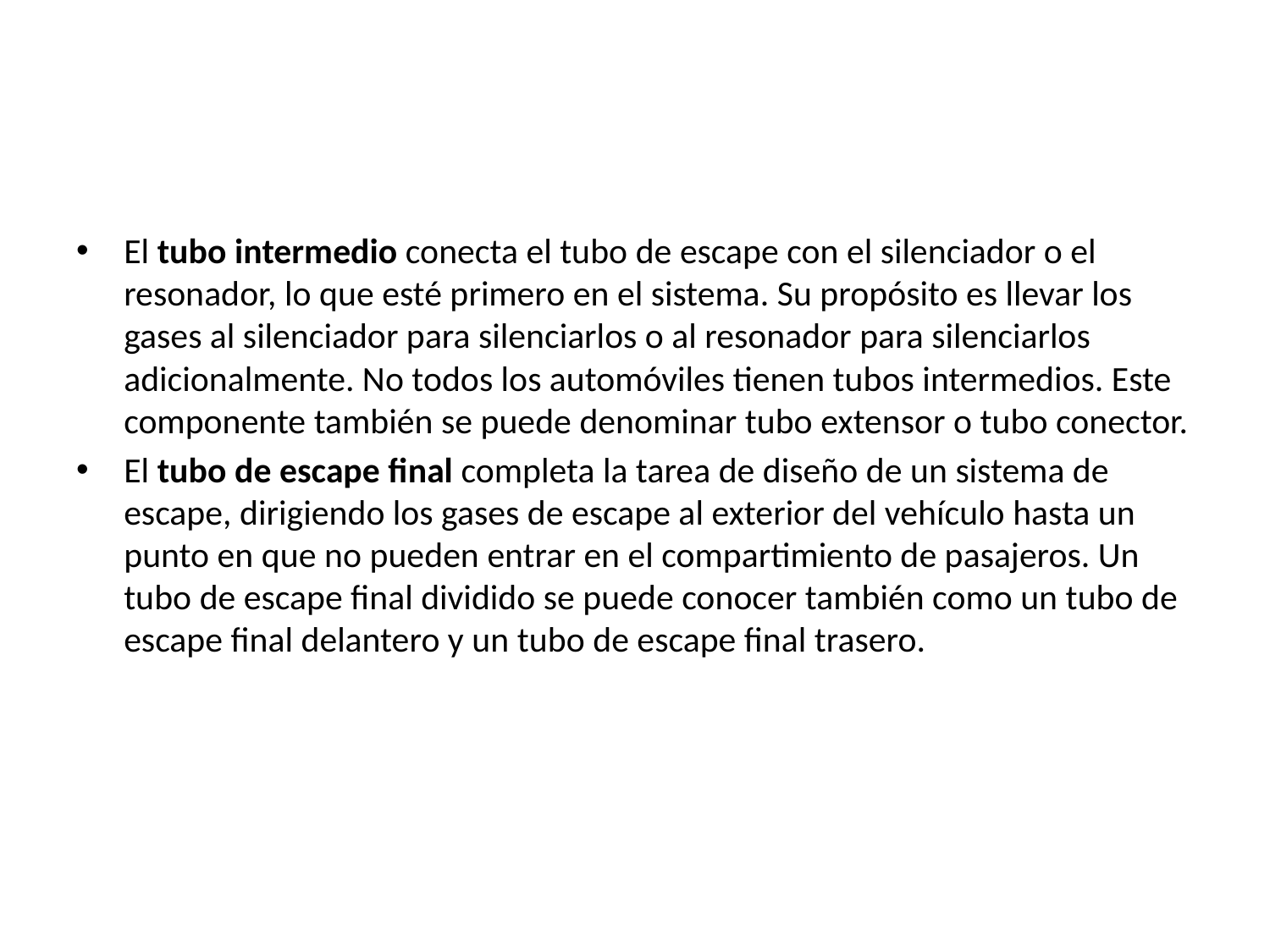

El tubo intermedio conecta el tubo de escape con el silenciador o el resonador, lo que esté primero en el sistema. Su propósito es llevar los gases al silenciador para silenciarlos o al resonador para silenciarlos adicionalmente. No todos los automóviles tienen tubos intermedios. Este componente también se puede denominar tubo extensor o tubo conector.
El tubo de escape final completa la tarea de diseño de un sistema de escape, dirigiendo los gases de escape al exterior del vehículo hasta un punto en que no pueden entrar en el compartimiento de pasajeros. Un tubo de escape final dividido se puede conocer también como un tubo de escape final delantero y un tubo de escape final trasero.